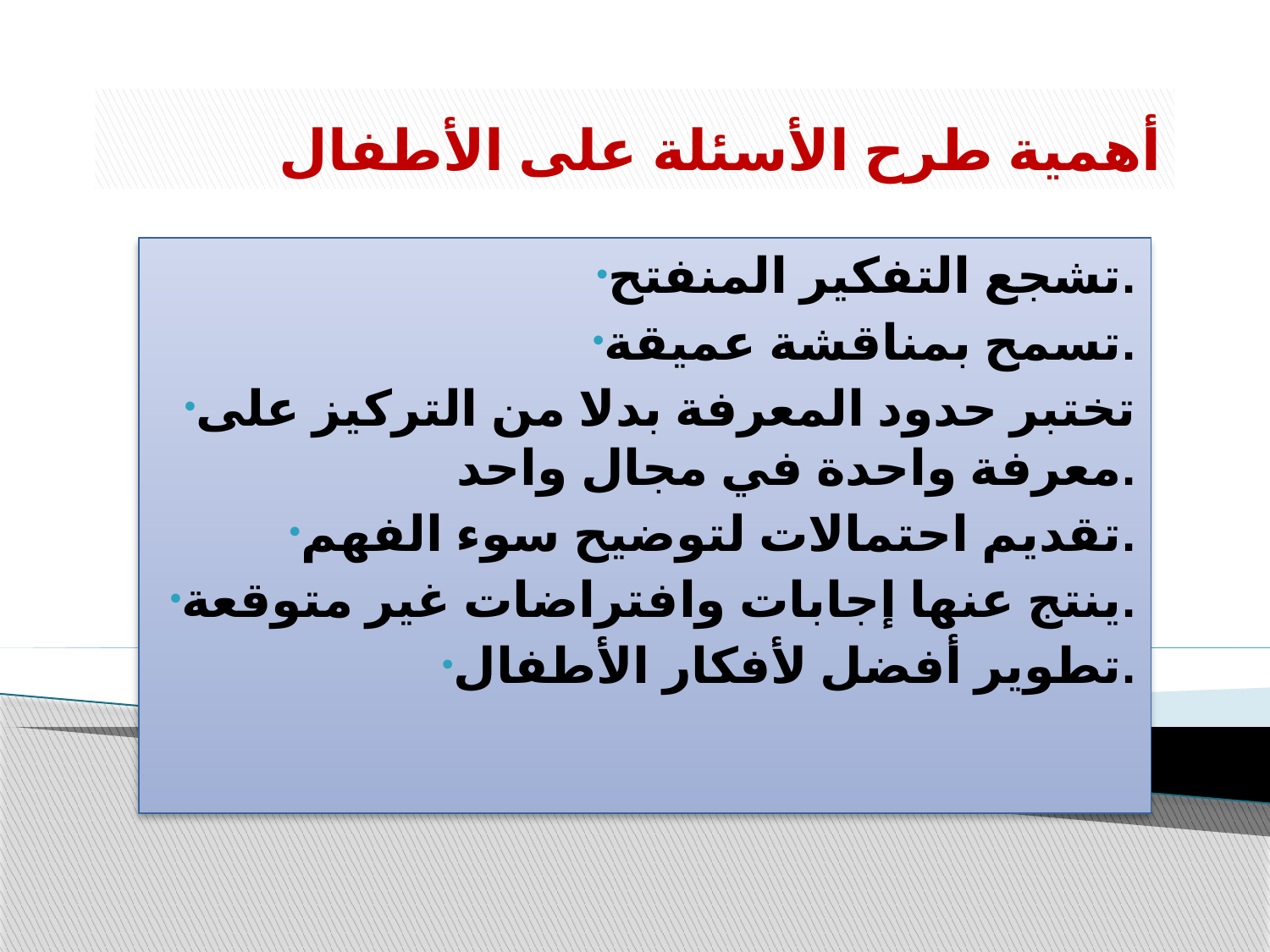

# أهمية طرح الأسئلة على الأطفال
تشجع التفكير المنفتح.
تسمح بمناقشة عميقة.
تختبر حدود المعرفة بدلا من التركيز على معرفة واحدة في مجال واحد.
تقديم احتمالات لتوضيح سوء الفهم.
ينتج عنها إجابات وافتراضات غير متوقعة.
تطوير أفضل لأفكار الأطفال.